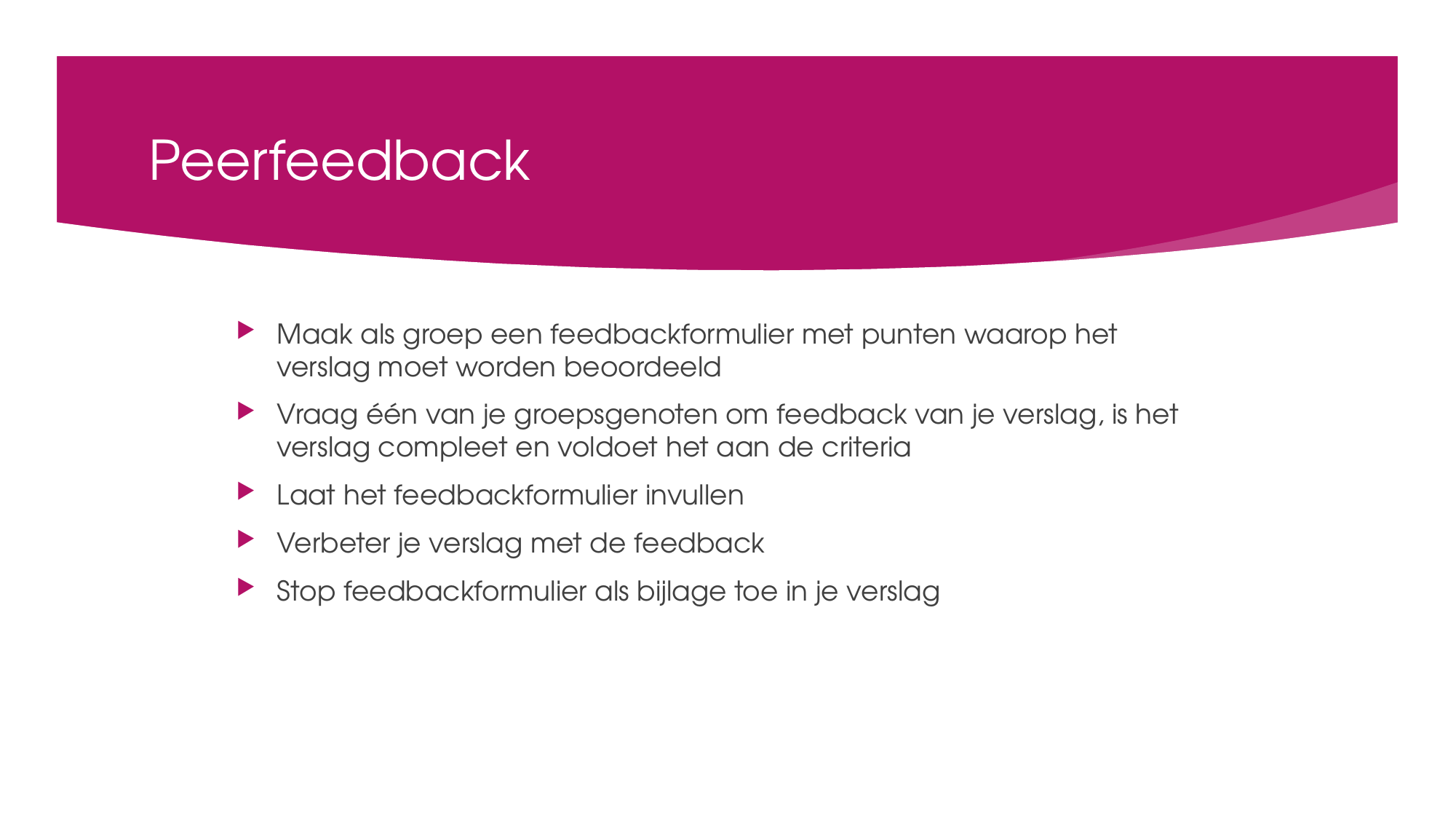

# Peerfeedback

Maak als groep een feedbackformulier met punten waarop het verslag moet worden beoordeeld
Vraag één van je groepsgenoten om feedback van je verslag, is het verslag compleet en voldoet het aan de criteria
Laat het feedbackformulier invullen
Verbeter je verslag met de feedback
Stop feedbackformulier als bijlage toe in je verslag